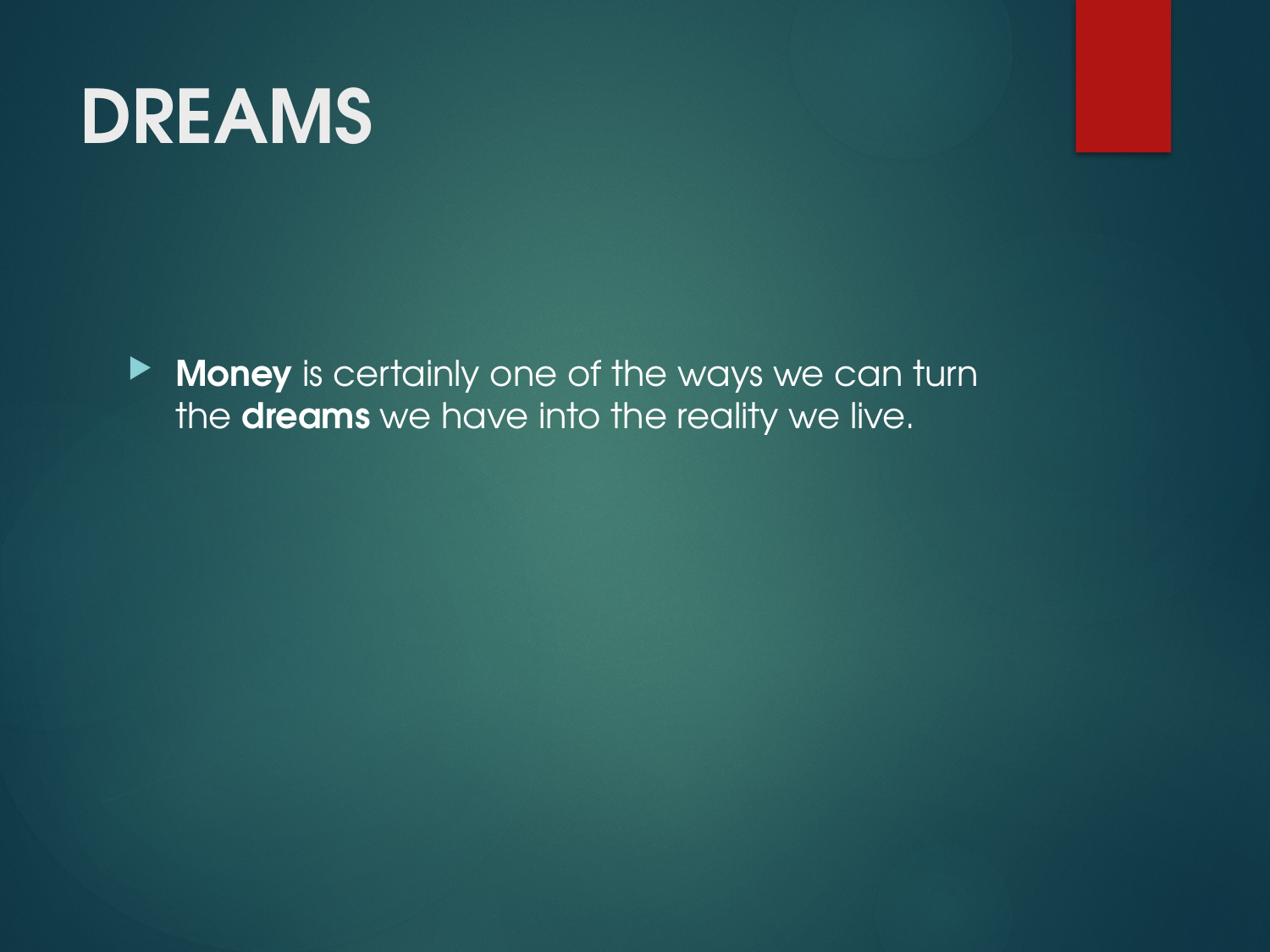

# DREAMS

Money is certainly one of the ways we can turn the dreams we have into the reality we live.